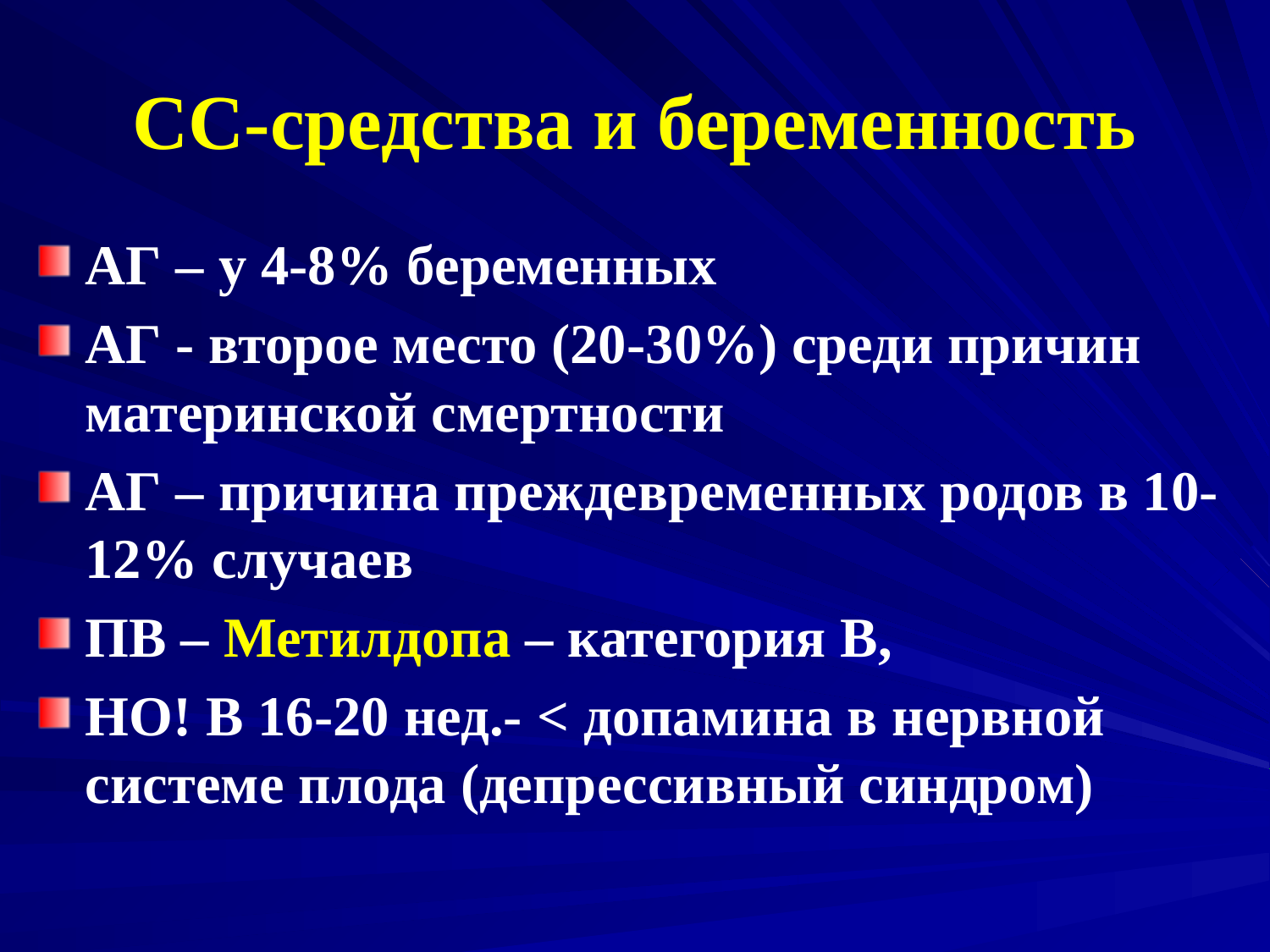

# СС-средства и беременность
АГ – у 4-8% беременных
АГ - второе место (20-30%) среди причин материнской смертности
АГ – причина преждевременных родов в 10-12% случаев
ПВ – Метилдопа – категория В,
НО! В 16-20 нед.- < допамина в нервной системе плода (депрессивный синдром)